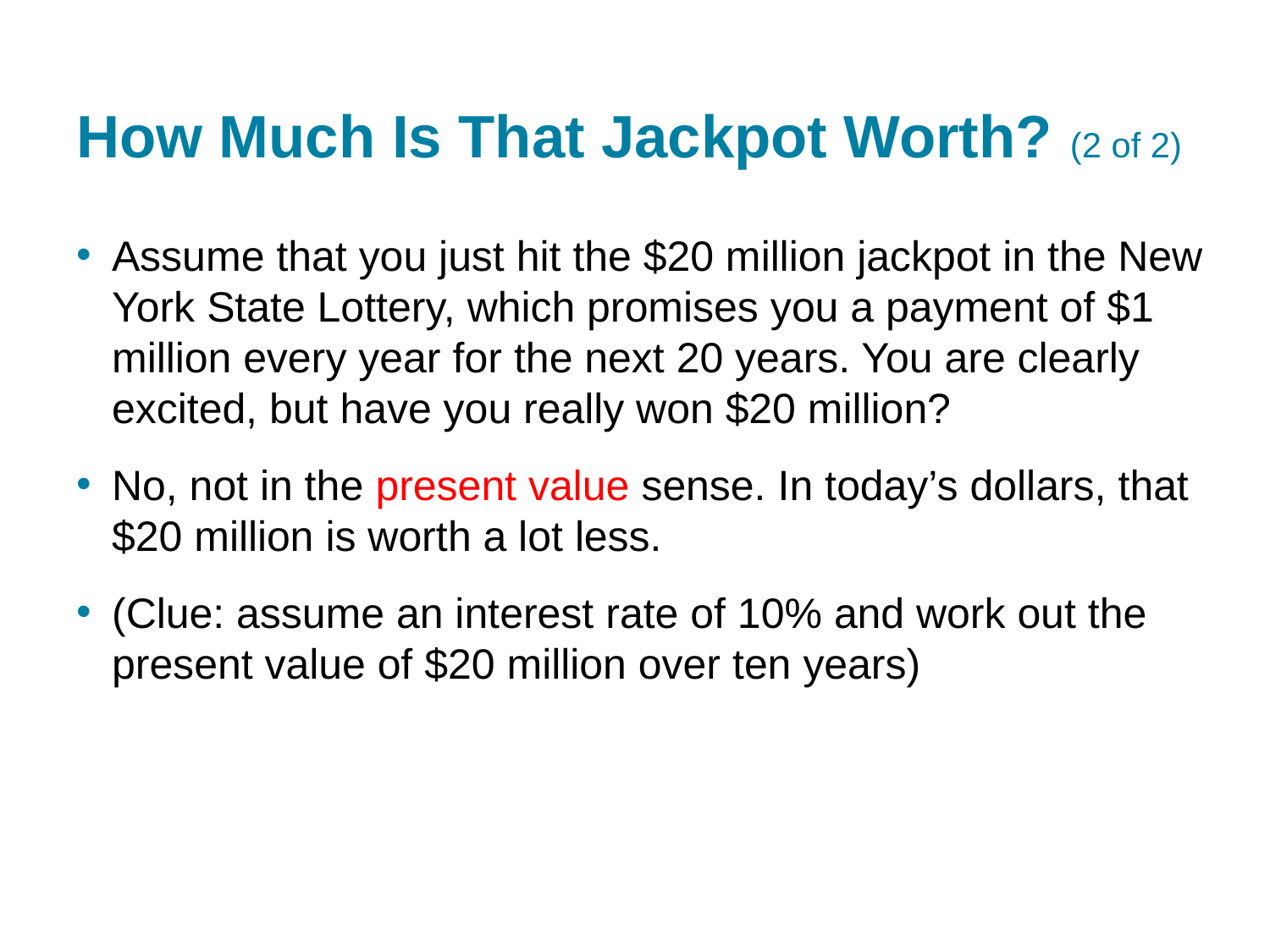

# How Much Is That Jackpot Worth? (2 of 2)
Assume that you just hit the $20 million jackpot in the New York State Lottery, which promises you a payment of $1 million every year for the next 20 years. You are clearly excited, but have you really won $20 million?
No, not in the present value sense. In today’s dollars, that $20 million is worth a lot less.
(Clue: assume an interest rate of 10% and work out the present value of $20 million over ten years)